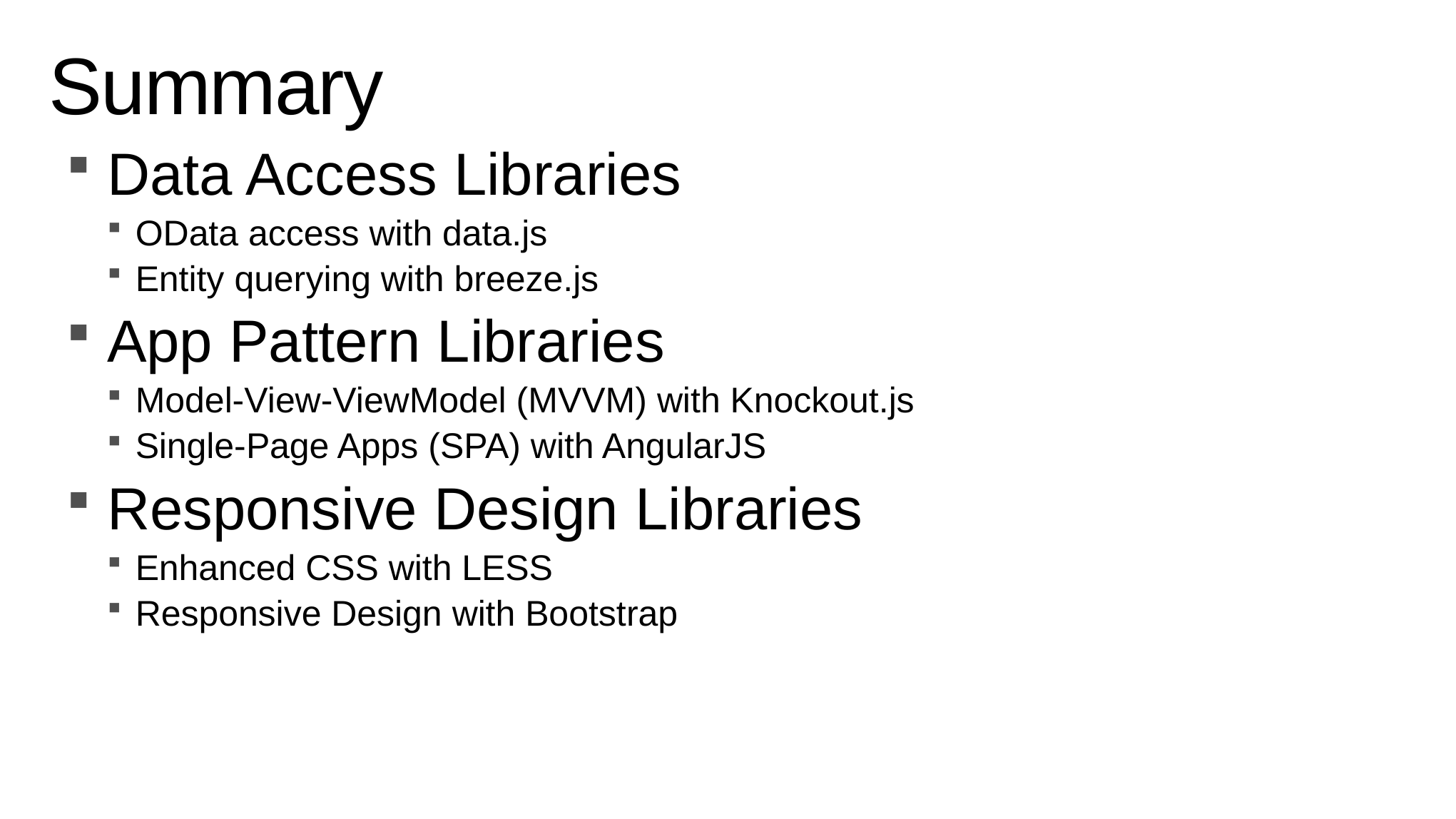

# Summary
Data Access Libraries
OData access with data.js
Entity querying with breeze.js
App Pattern Libraries
Model-View-ViewModel (MVVM) with Knockout.js
Single-Page Apps (SPA) with AngularJS
Responsive Design Libraries
Enhanced CSS with LESS
Responsive Design with Bootstrap